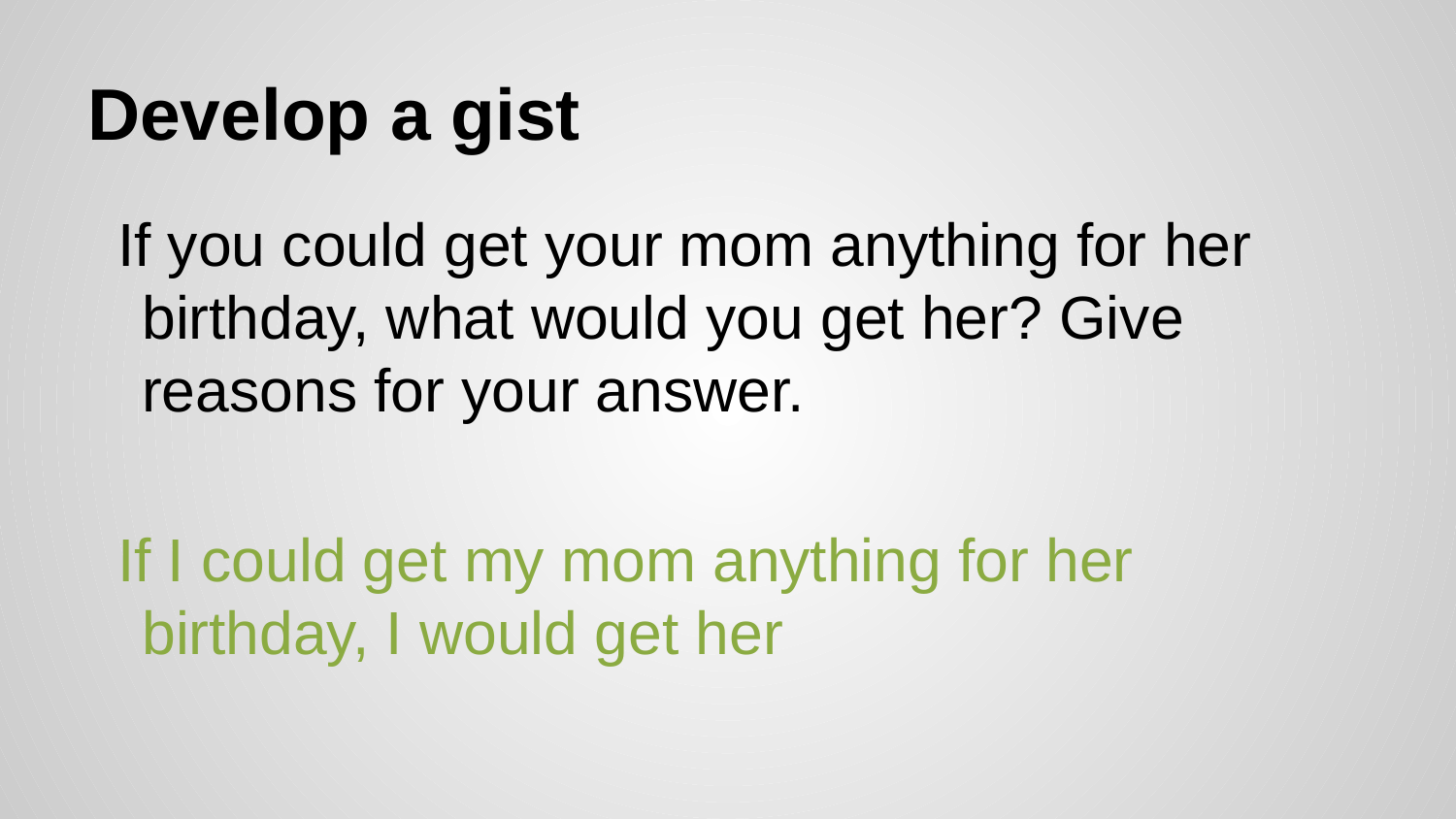

# Develop a gist
If you could get your mom anything for her birthday, what would you get her? Give reasons for your answer.

If I could get my mom anything for her birthday, I would get her